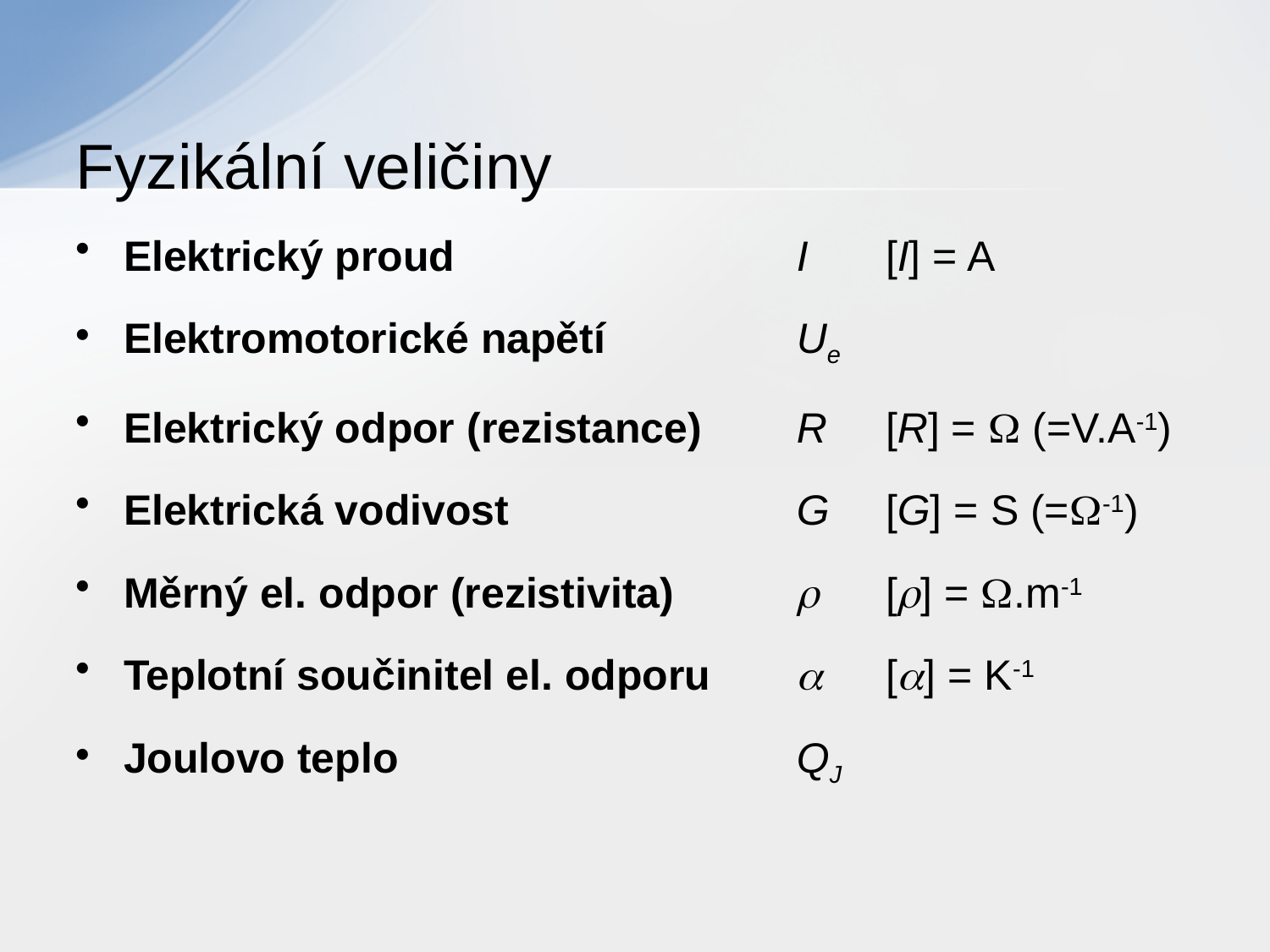

# Fyzikální veličiny
Elektrický proud	I	[I] = A
Elektromotorické napětí	Ue
Elektrický odpor (rezistance)	R	[R] = Ω (=V.A-1)
Elektrická vodivost	G	[G] = S (=Ω-1)
Měrný el. odpor (rezistivita)	ρ	[ρ] = Ω.m-1
Teplotní součinitel el. odporu	α	[α] = K-1
Joulovo teplo	QJ